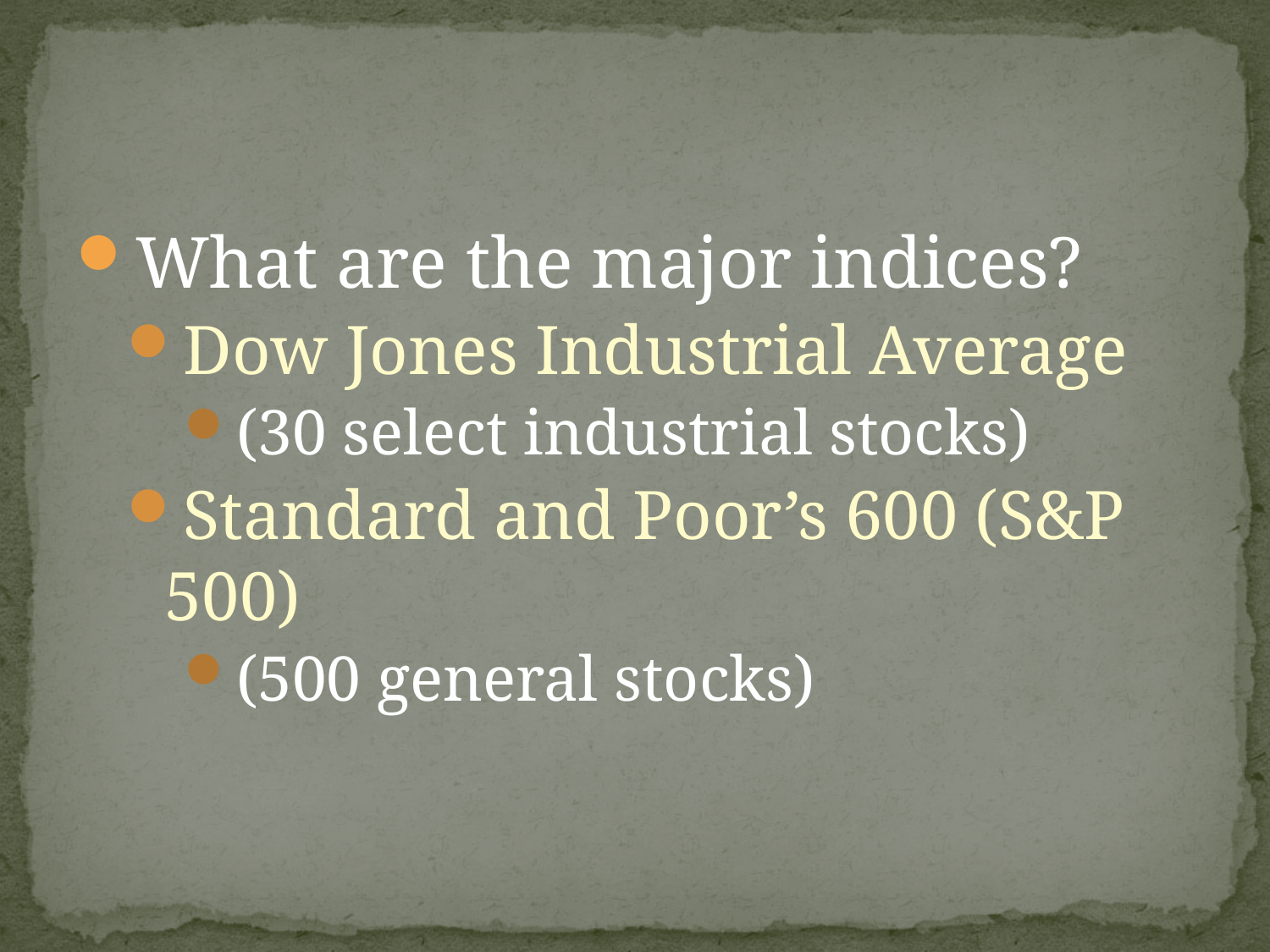

#
What are the major indices?
Dow Jones Industrial Average
(30 select industrial stocks)
Standard and Poor’s 600 (S&P 500)
(500 general stocks)